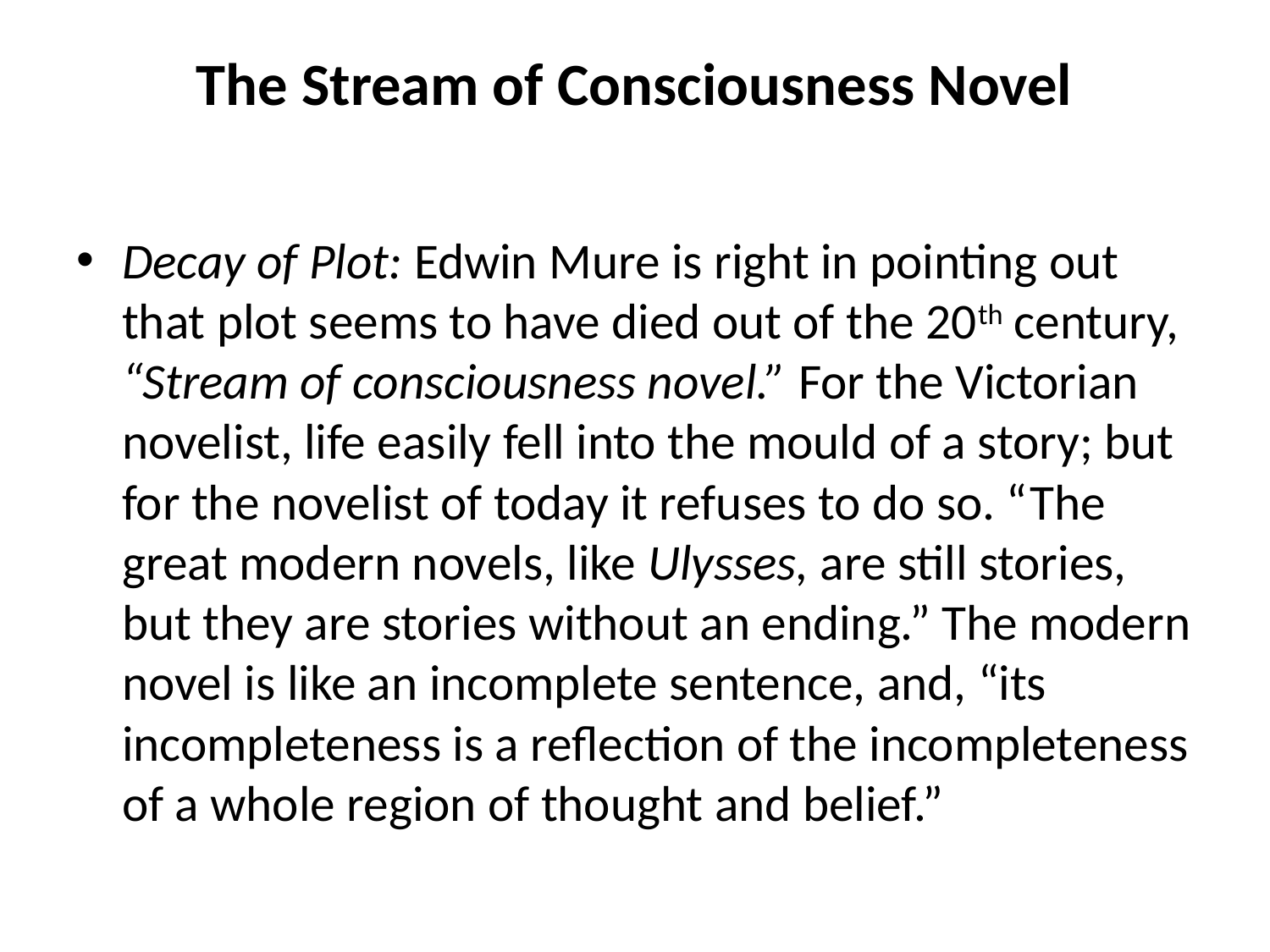

# The Stream of Consciousness Novel
Decay of Plot: Edwin Mure is right in pointing out that plot seems to have died out of the 20th century, “Stream of consciousness novel.” For the Victorian novelist, life easily fell into the mould of a story; but for the novelist of today it refuses to do so. “The great modern novels, like Ulysses, are still stories, but they are stories without an ending.” The modern novel is like an incomplete sentence, and, “its incompleteness is a reflection of the incompleteness of a whole region of thought and belief.”